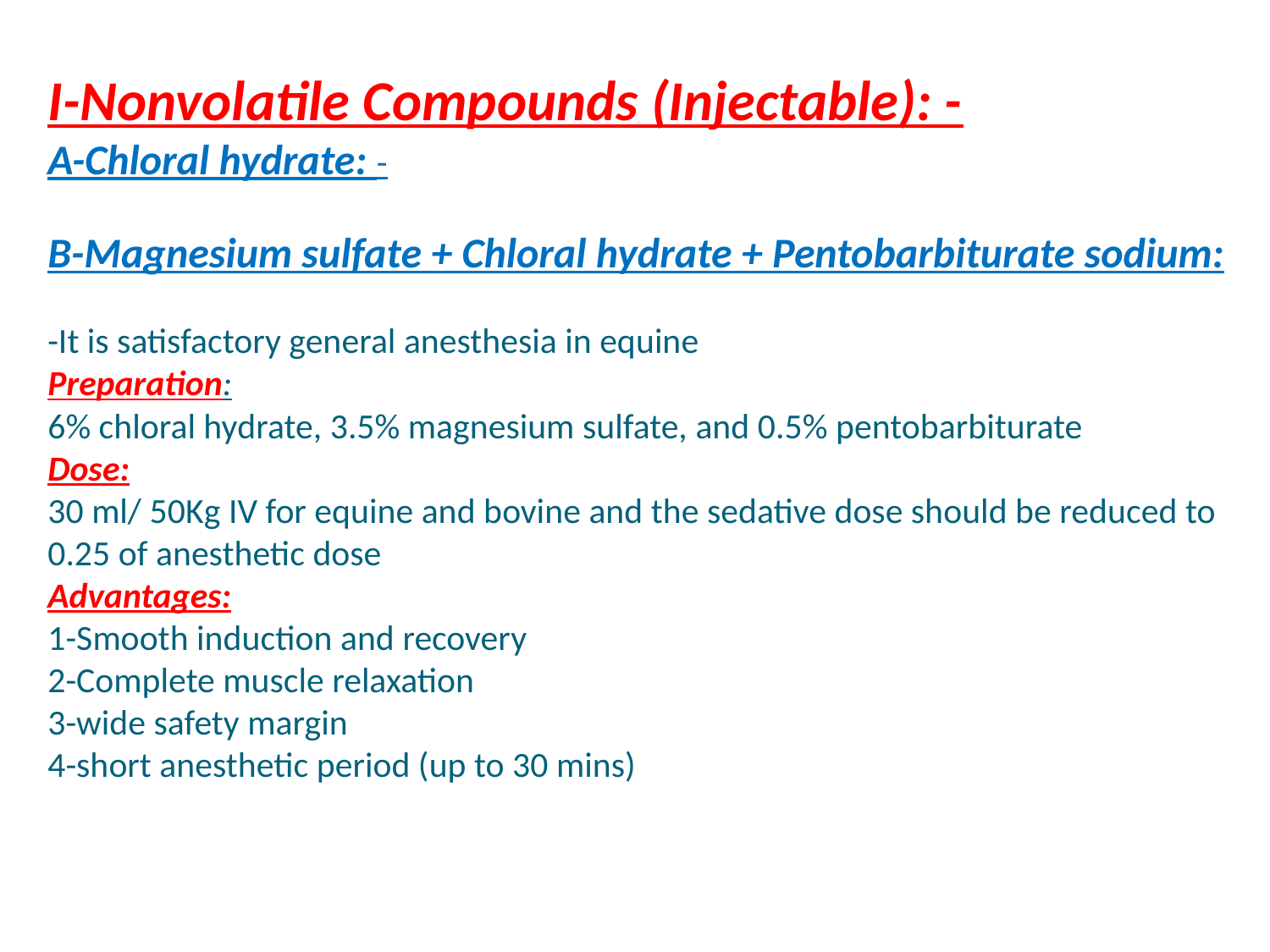

# I-Nonvolatile Compounds (Injectable): - A-Chloral hydrate: - B-Magnesium sulfate + Chloral hydrate + Pentobarbiturate sodium: -It is satisfactory general anesthesia in equine Preparation: 6% chloral hydrate, 3.5% magnesium sulfate, and 0.5% pentobarbiturate Dose: 30 ml/ 50Kg IV for equine and bovine and the sedative dose should be reduced to 0.25 of anesthetic dose Advantages: 1-Smooth induction and recovery 2-Complete muscle relaxation 3-wide safety margin 4-short anesthetic period (up to 30 mins)